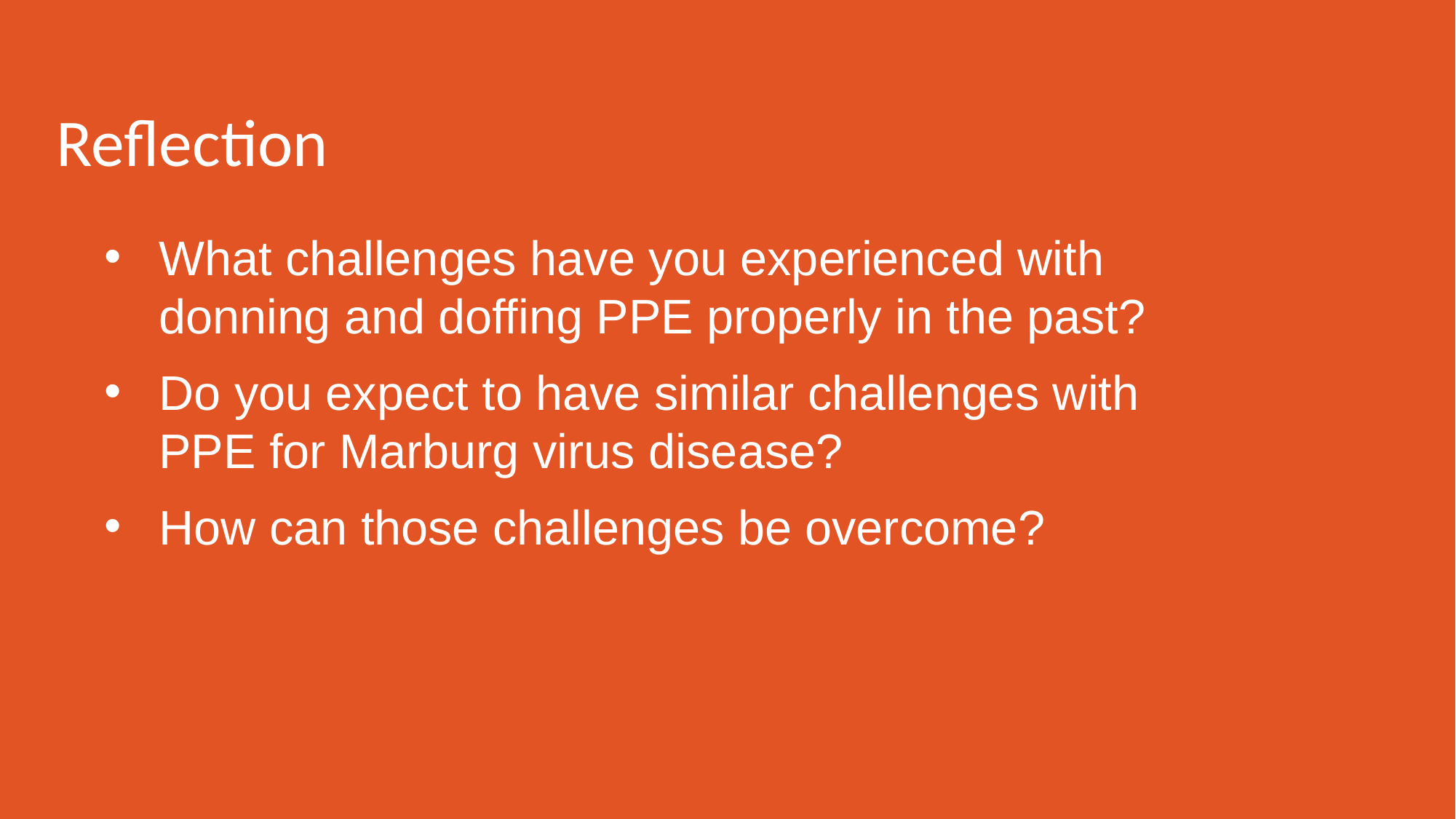

# Reflection
What challenges have you experienced with donning and doffing PPE properly in the past?
Do you expect to have similar challenges with PPE for Marburg virus disease?
How can those challenges be overcome?